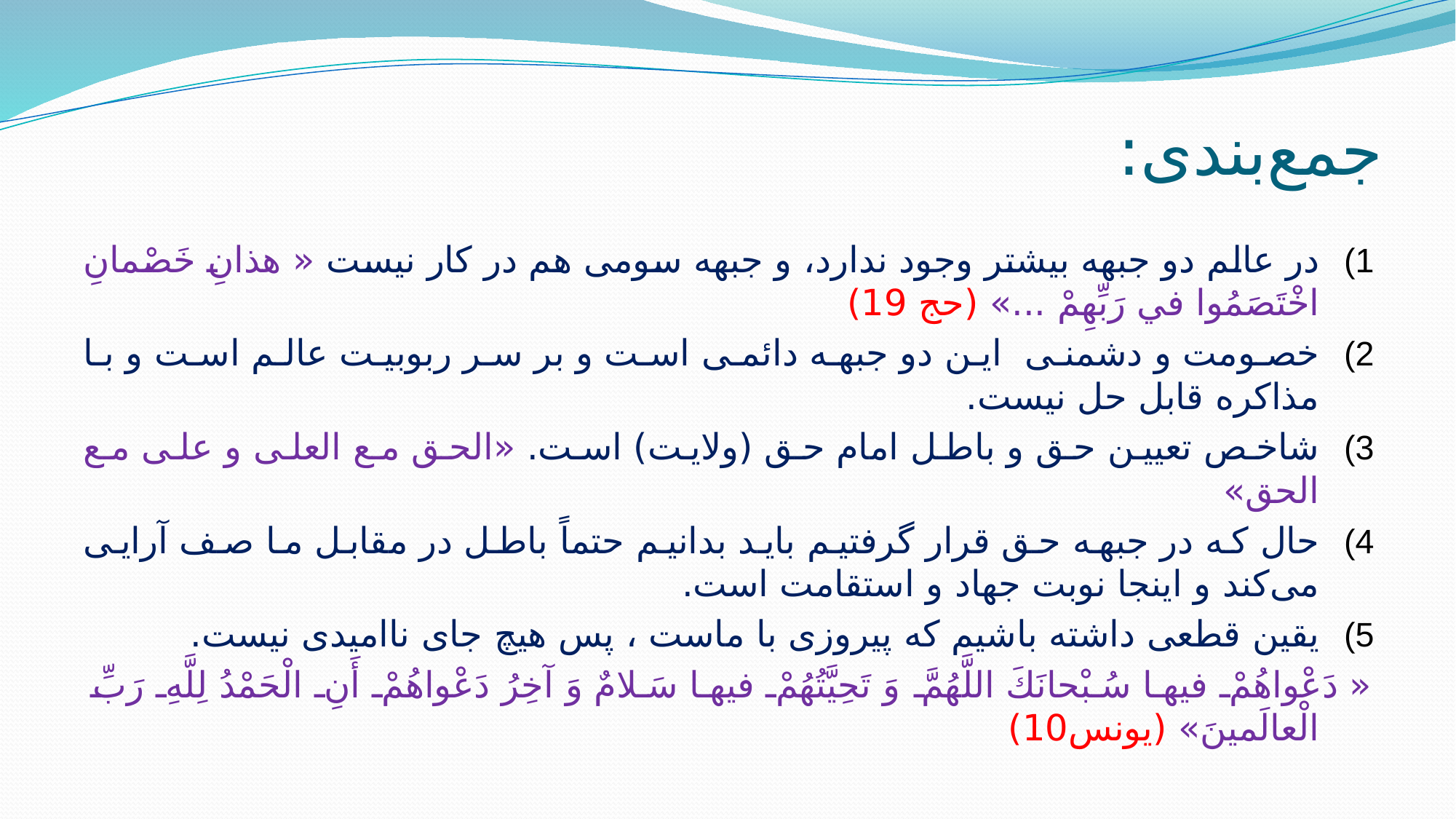

# جمع‌بندی:
در عالم دو جبهه بیشتر وجود ندارد، و جبهه سومی هم در کار نیست « هذانِ خَصْمانِ اخْتَصَمُوا في‏ رَبِّهِمْ ...» (حج 19)
خصومت و دشمنی  این دو جبهه دائمی است و بر سر ربوبیت عالم است و با مذاکره قابل حل نیست.
شاخص تعیین حق و باطل امام حق (ولایت) است. «الحق مع العلی و علی مع الحق»
حال که در جبهه حق قرار گرفتیم باید بدانیم حتماً باطل در مقابل ما صف آرایی می‌کند و اینجا نوبت جهاد و استقامت است.
یقین قطعی داشته باشیم که پیروزی با ماست ، پس هیچ جای ناامیدی نیست.
« دَعْواهُمْ فيها سُبْحانَكَ اللَّهُمَّ وَ تَحِيَّتُهُمْ فيها سَلامٌ وَ آخِرُ دَعْواهُمْ أَنِ الْحَمْدُ لِلَّهِ رَبِّ الْعالَمينَ» (يونس10)